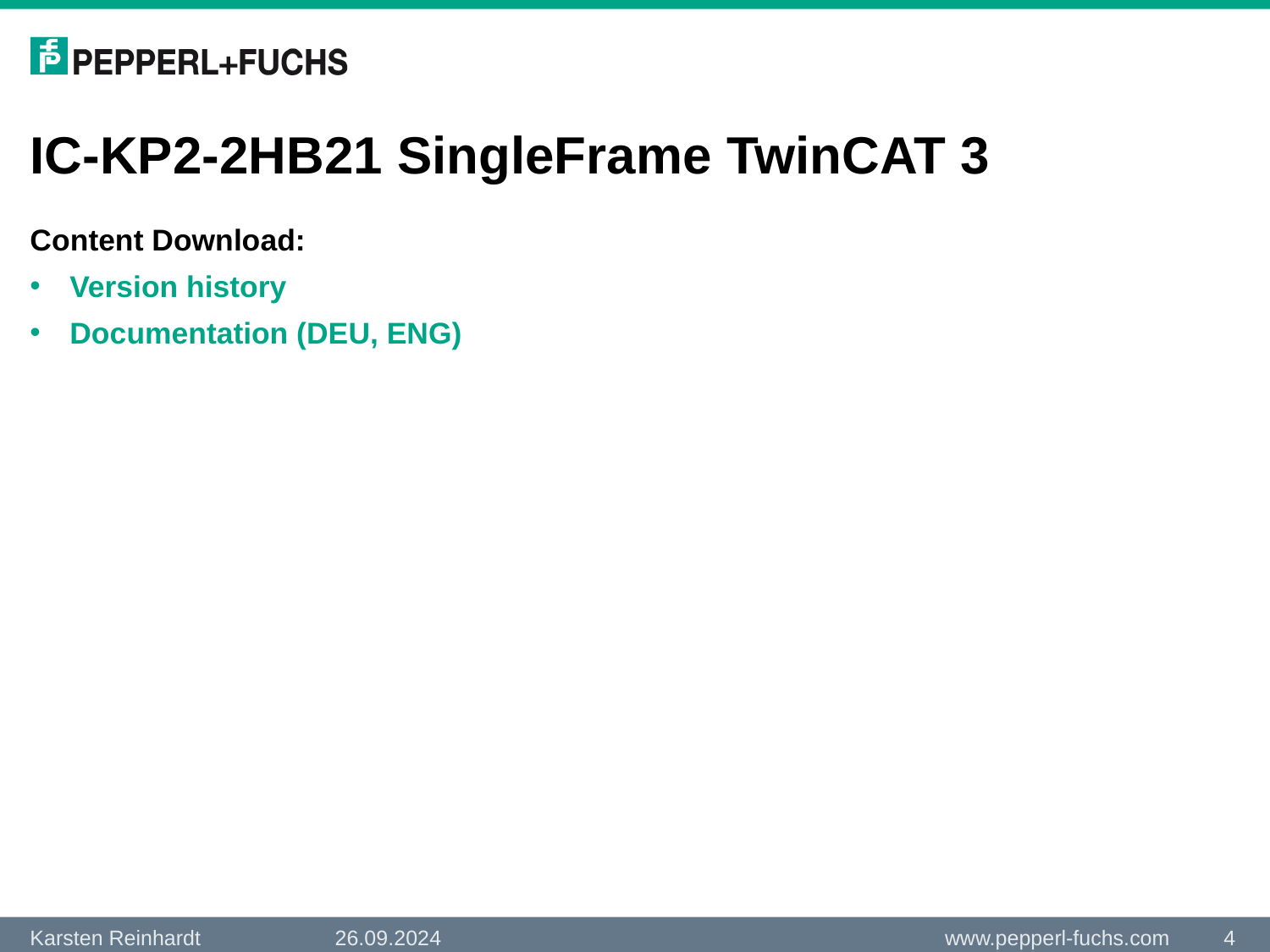

# IC-KP2-2HB21 SingleFrame TwinCAT 3
Content Download:
Version history
Documentation (DEU, ENG)
26.09.2024
4
Karsten Reinhardt